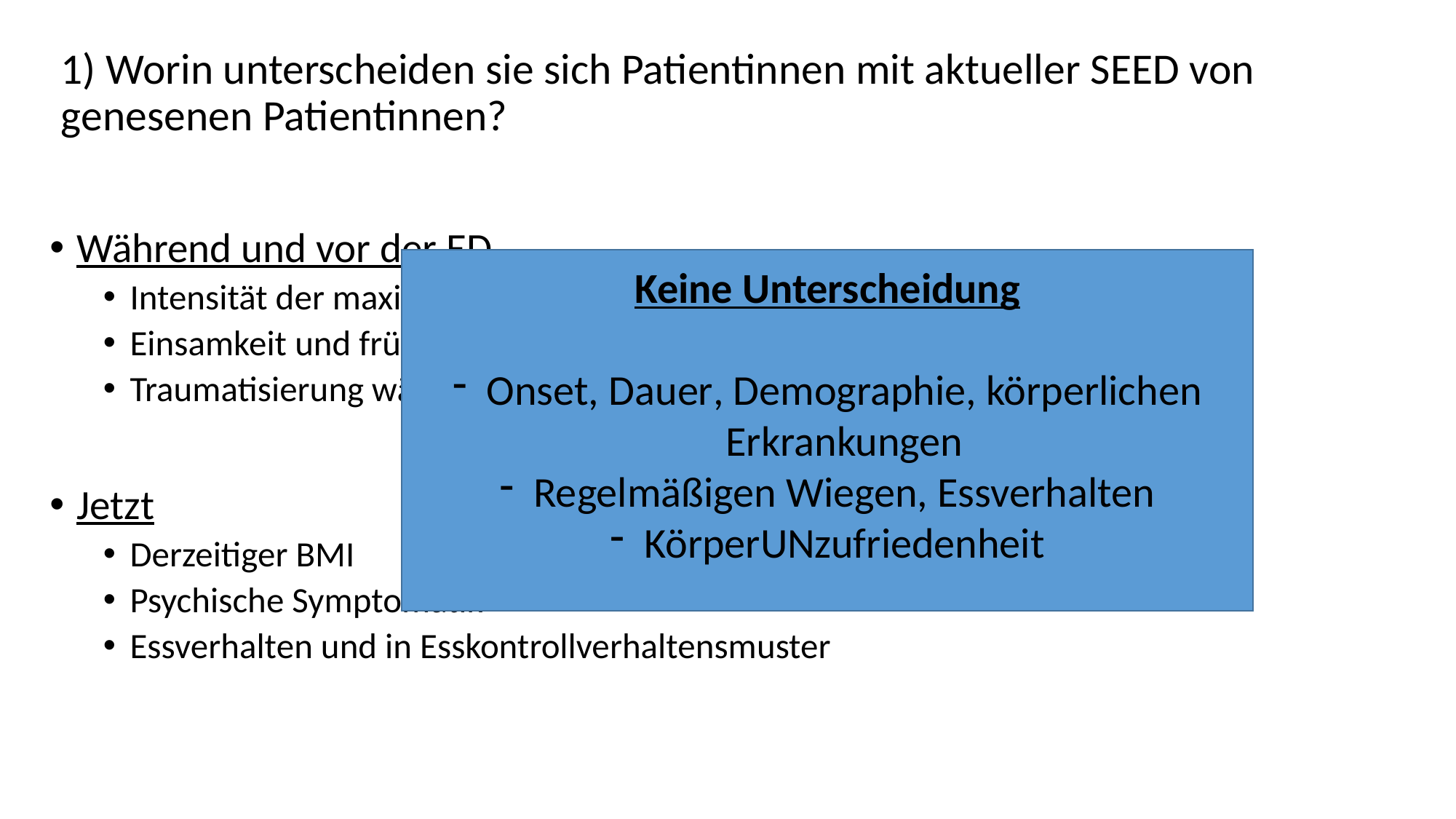

# 1) Worin unterscheiden sie sich Patientinnen mit aktueller SEED von genesenen Patientinnen?
Während und vor der ED
Intensität der maximalen Symptomatik – Binge / Purge
Einsamkeit und frühkindlich orales Verhalten
Traumatisierung während der Kindheit

Jetzt
Derzeitiger BMI
Psychische Symptomatik
Essverhalten und in Esskontrollverhaltensmuster

Keine Unterscheidung

Onset, Dauer, Demographie, körperlichen Erkrankungen
Regelmäßigen Wiegen, Essverhalten
KörperUNzufriedenheit